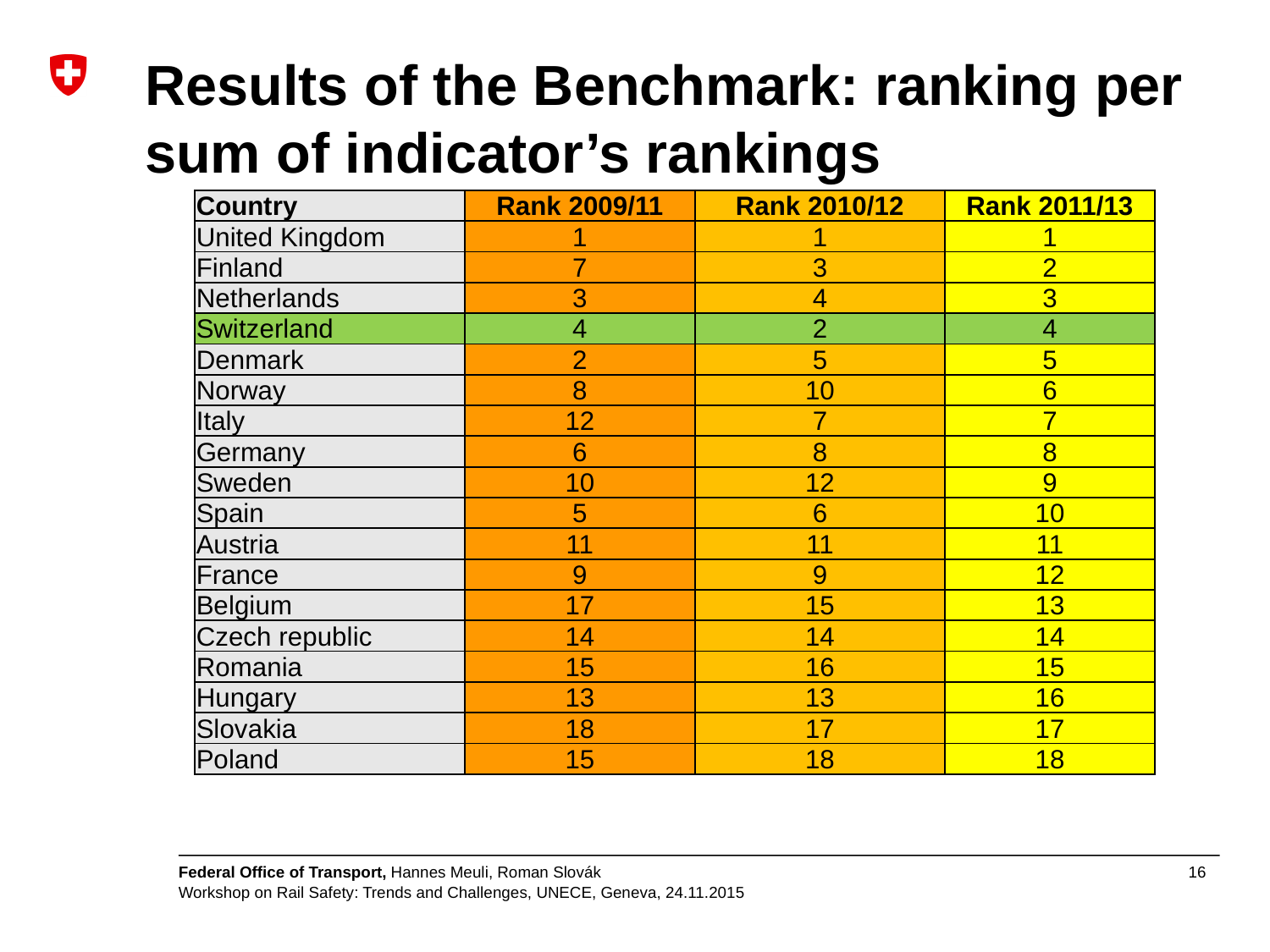

# Results of the Benchmark: ranking per sum of indicator’s rankings
| Country | Rank 2009/11 | Rank 2010/12 | Rank 2011/13 |
| --- | --- | --- | --- |
| United Kingdom | 1 | 1 | 1 |
| Finland | 7 | 3 | 2 |
| Netherlands | 3 | 4 | 3 |
| Switzerland | 4 | 2 | 4 |
| Denmark | 2 | 5 | 5 |
| Norway | 8 | 10 | 6 |
| Italy | 12 | 7 | 7 |
| Germany | 6 | 8 | 8 |
| Sweden | 10 | 12 | 9 |
| Spain | 5 | 6 | 10 |
| Austria | 11 | 11 | 11 |
| France | 9 | 9 | 12 |
| Belgium | 17 | 15 | 13 |
| Czech republic | 14 | 14 | 14 |
| Romania | 15 | 16 | 15 |
| Hungary | 13 | 13 | 16 |
| Slovakia | 18 | 17 | 17 |
| Poland | 15 | 18 | 18 |